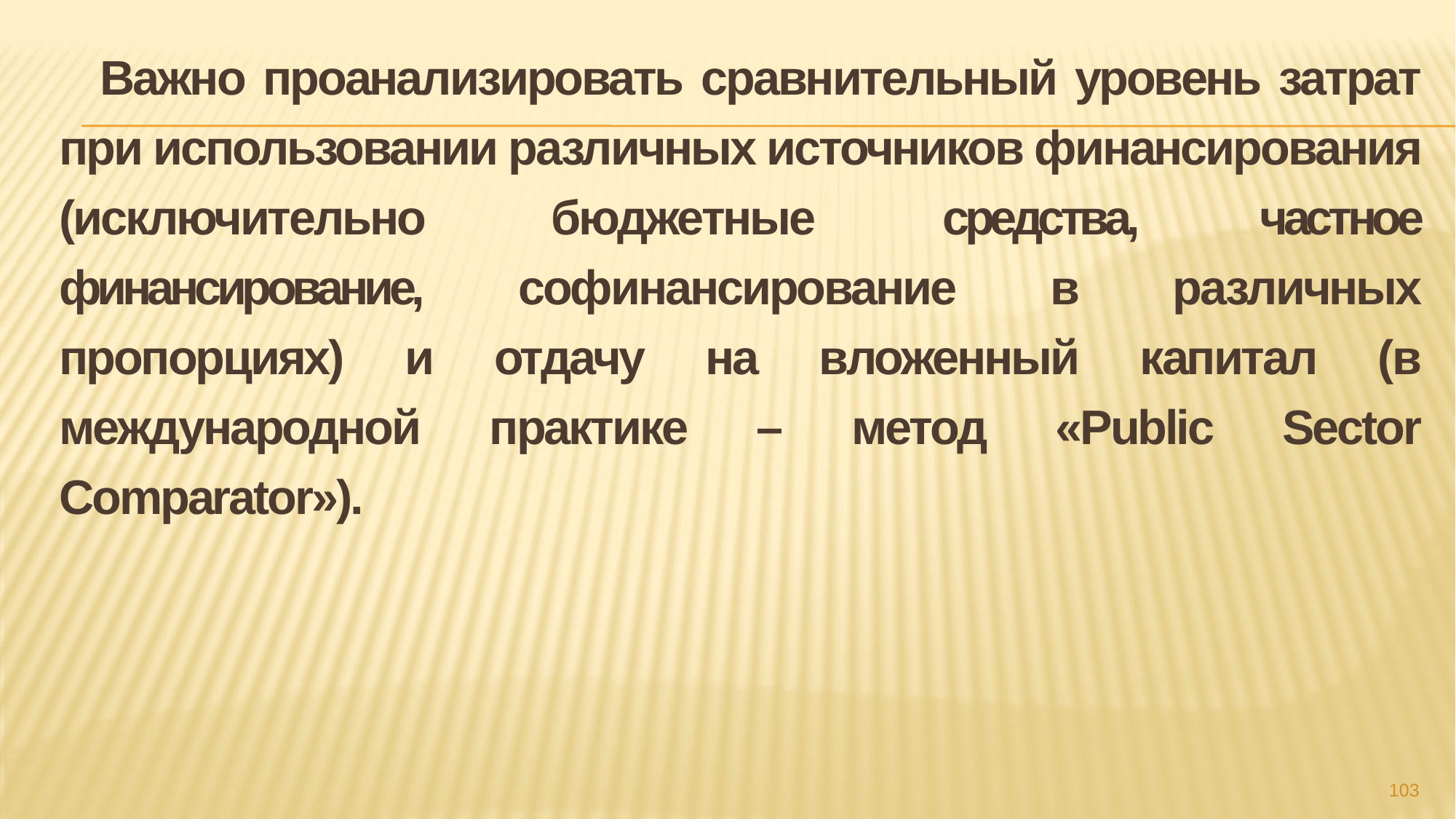

Важно проанализировать сравнительный уровень затрат при использовании различных источников финансирования (исключительно бюджетные средства, частное финансирование, софинансирование в различных пропорциях) и отдачу на вложенный капитал (в международной практике – метод «Public Sector Comparator»).
#
103